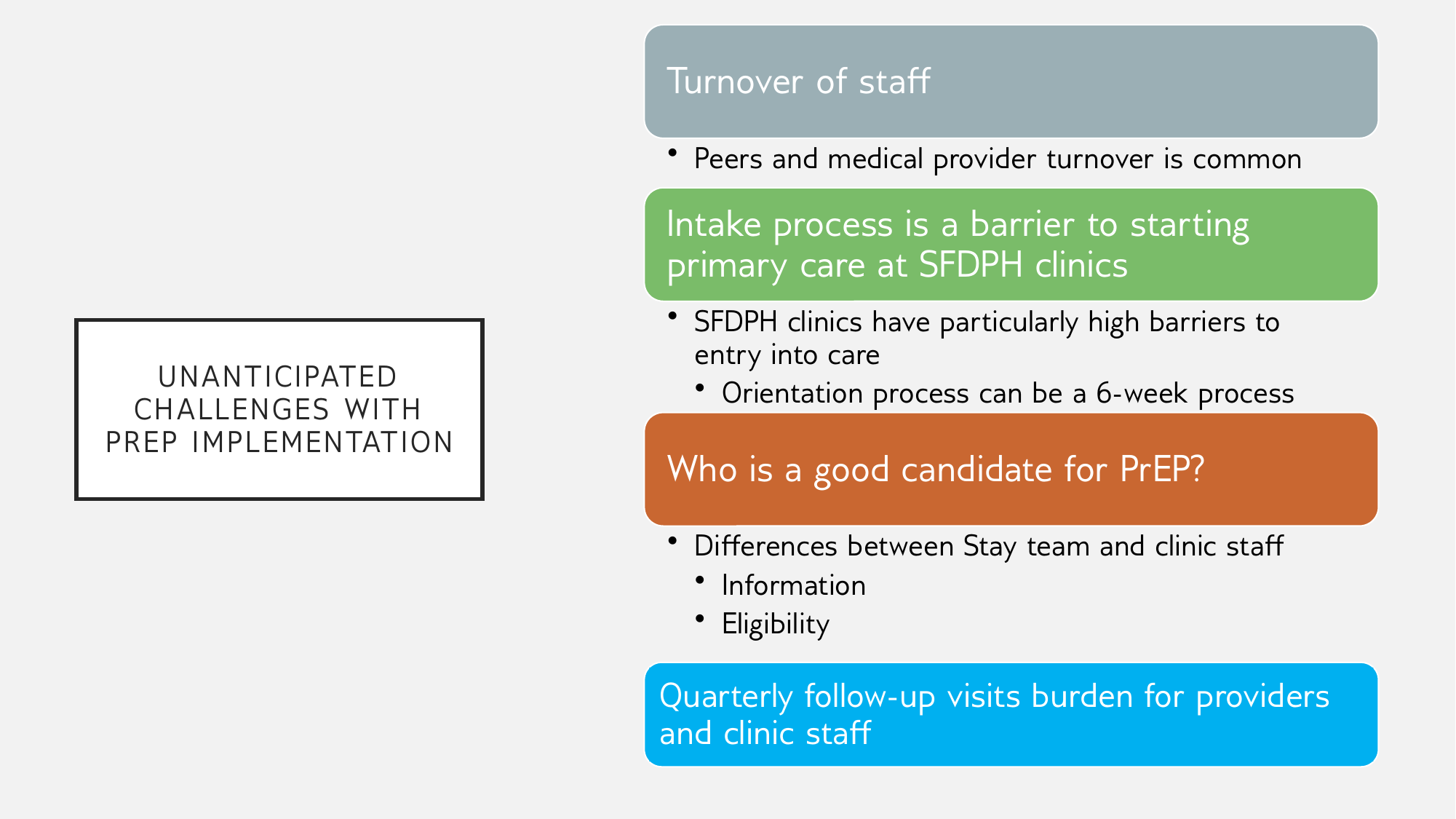

Turnover of staff
Peers and medical provider turnover is common
Intake process is a barrier to starting primary care at SFDPH clinics
SFDPH clinics have particularly high barriers to entry into care
Orientation process can be a 6-week process
Who is a good candidate for PrEP?
Differences between Stay team and clinic staff
Information
Eligibility
# Unanticipated challenges with PrEP implementation

Quarterly follow-up visits burden for providers and clinic staff